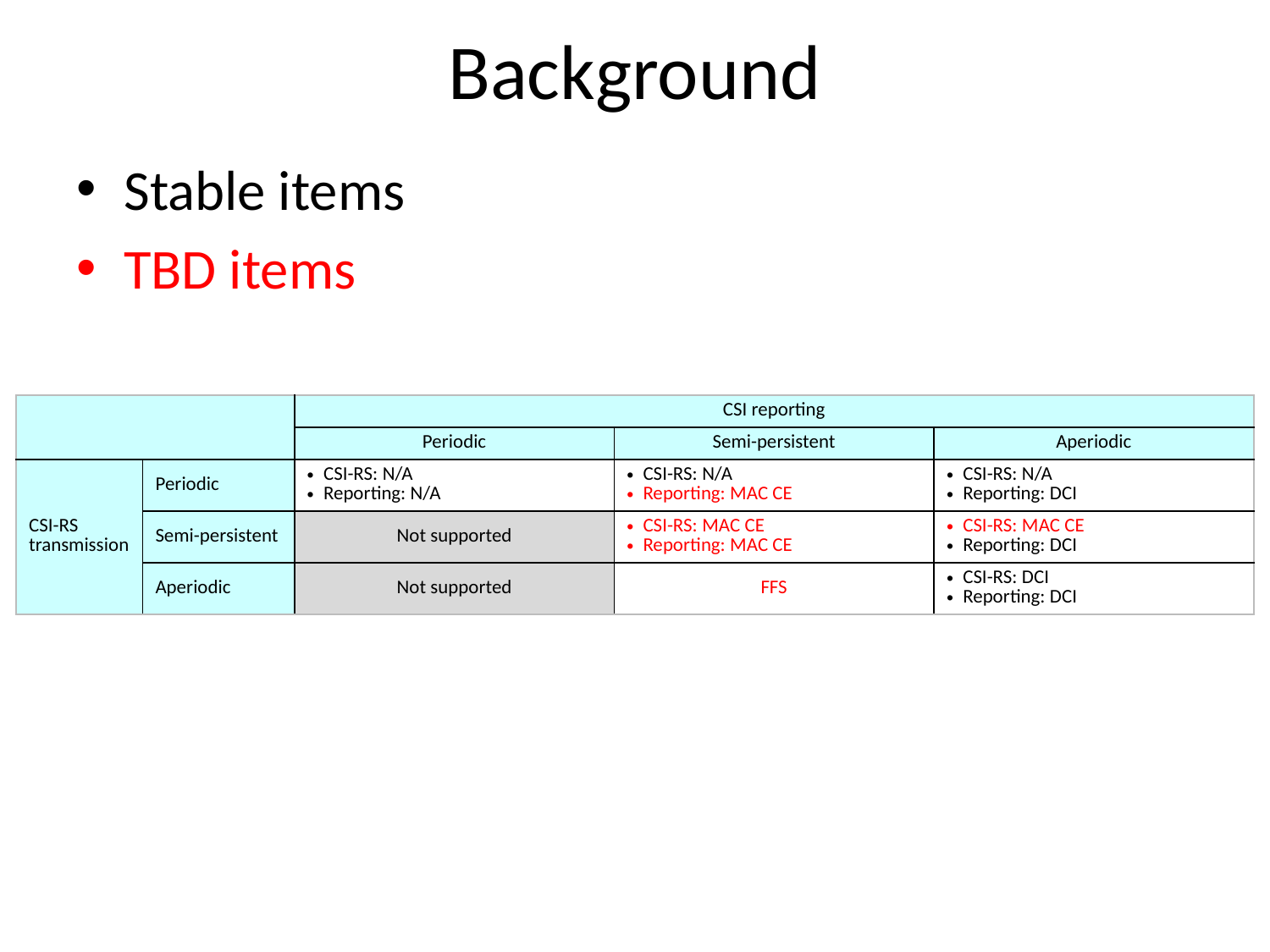

# Background
Stable items
TBD items

|  |  | CSI reporting |  |  |
| --- | --- | --- | --- | --- |
|  |  | Periodic | Semi-persistent | Aperiodic |
| CSI-RS transmission | Periodic | CSI-RS: N/A Reporting: N/A | CSI-RS: N/A Reporting: MAC CE | CSI-RS: N/A Reporting: DCI |
|  | Semi-persistent | Not supported | CSI-RS: MAC CE Reporting: MAC CE | CSI-RS: MAC CE Reporting: DCI |
|  | Aperiodic | Not supported | FFS | CSI-RS: DCI Reporting: DCI |